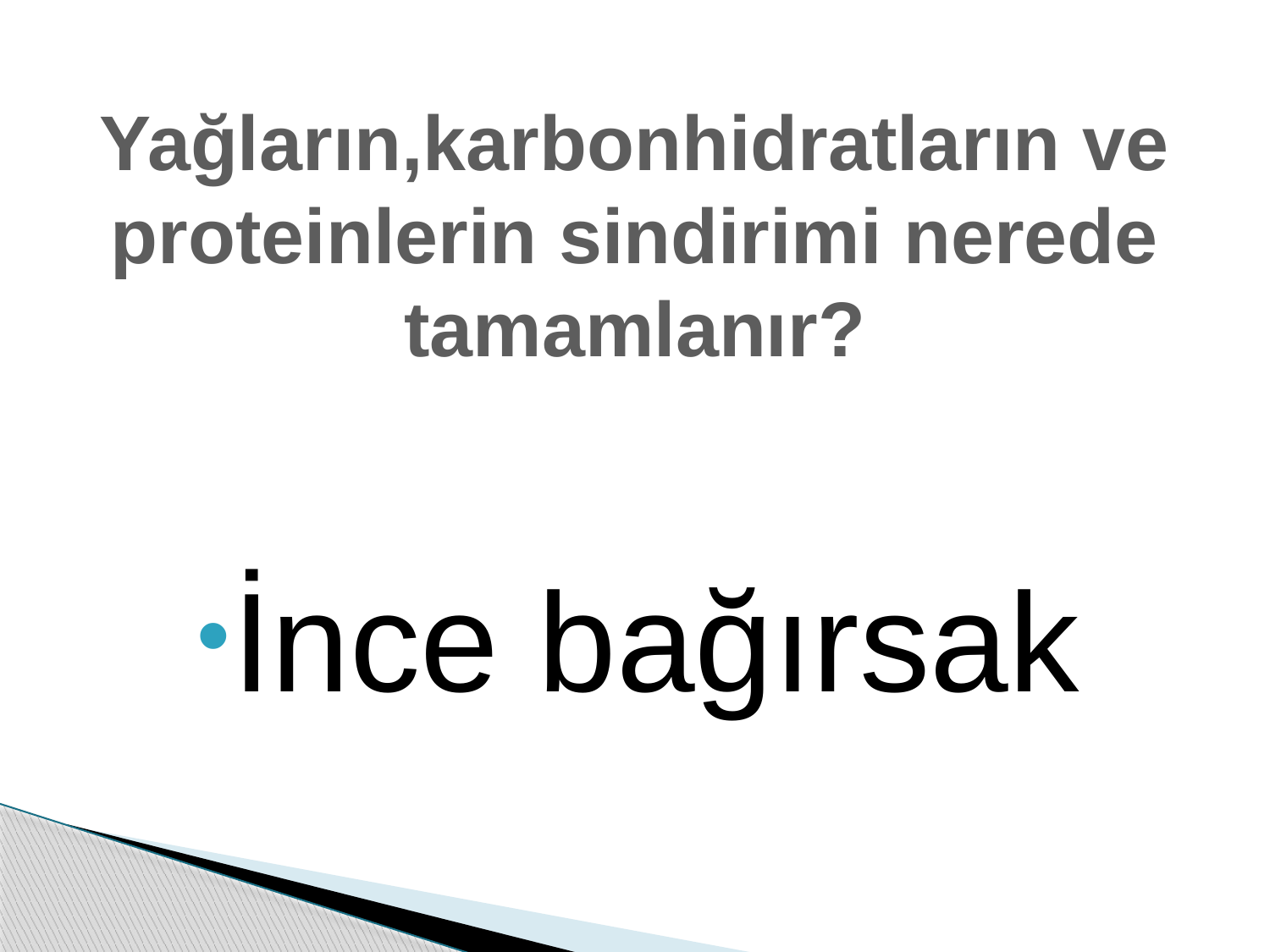

# Yağların,karbonhidratların ve proteinlerin sindirimi nerede tamamlanır?
İnce bağırsak